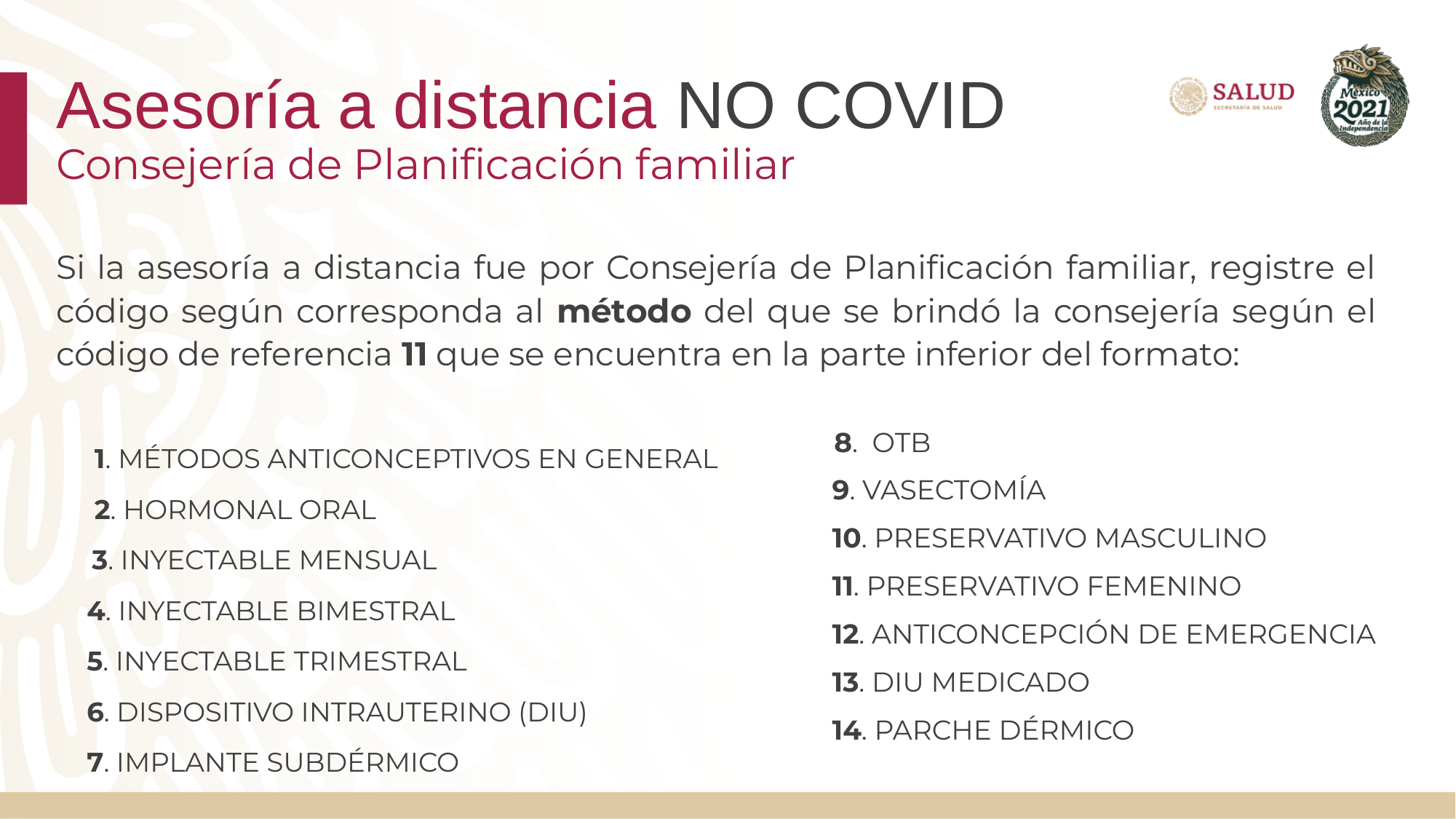

# Asesoría a distancia NO COVID Consejería de Planificación familiar
Si la asesoría a distancia fue por Consejería de Planificación familiar, registre el código según corresponda al método del que se brindó la consejería según el código de referencia 11 que se encuentra en la parte inferior del formato:

     1. MÉTODOS ANTICONCEPTIVOS EN GENERAL
     2. HORMONAL ORAL
     3. INYECTABLE MENSUAL
    4. INYECTABLE BIMESTRAL
    5. INYECTABLE TRIMESTRAL
    6. DISPOSITIVO INTRAUTERINO (DIU)
    7. IMPLANTE SUBDÉRMICO
    8.  OTB
    9. VASECTOMÍA
    10. PRESERVATIVO MASCULINO
    11. PRESERVATIVO FEMENINO
    12. ANTICONCEPCIÓN DE EMERGENCIA
    13. DIU MEDICADO
    14. PARCHE DÉRMICO